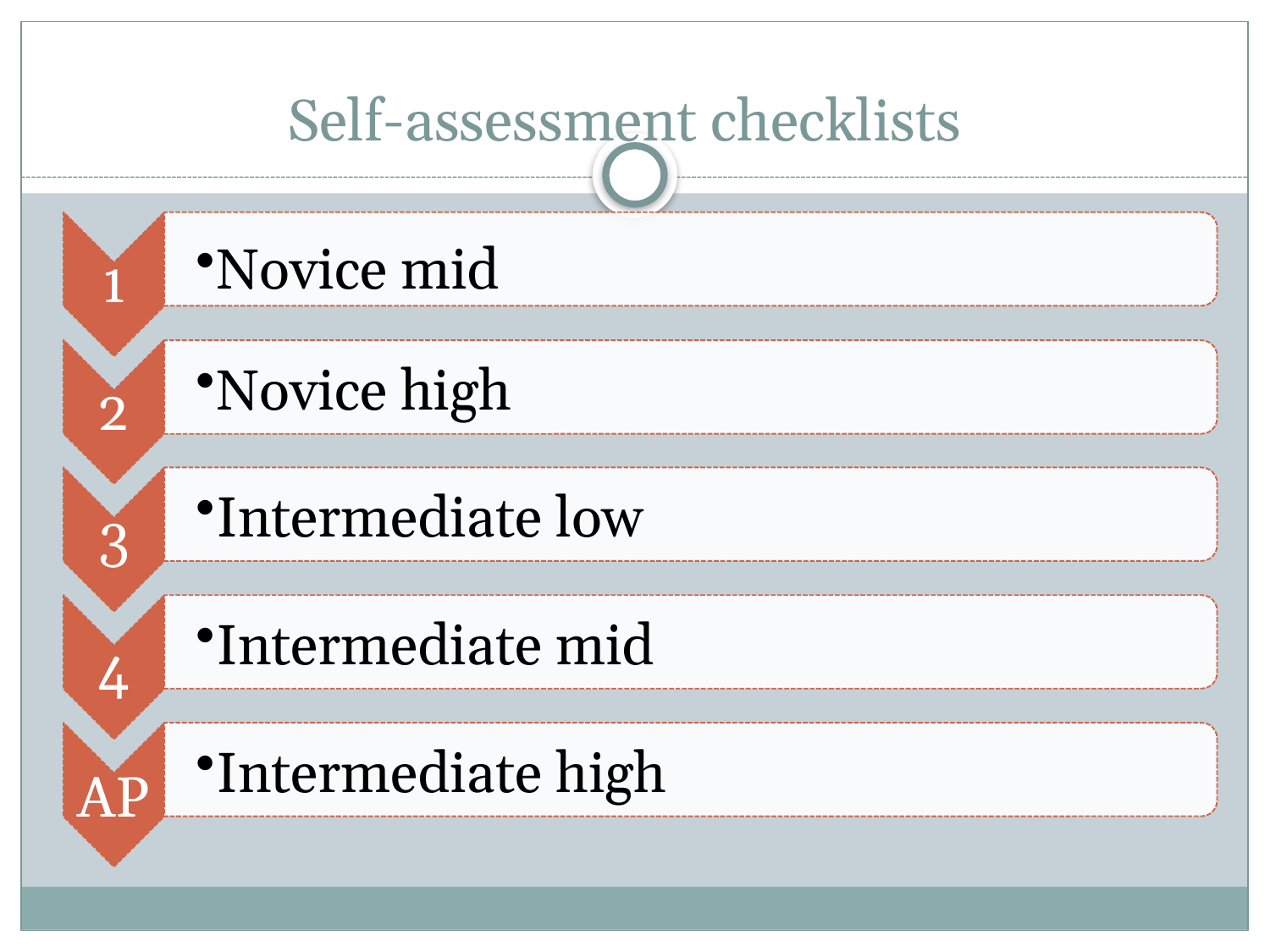

# Self-assessment checklists

1

Novice mid

2

Novice high

3
Intermediate low
4
Intermediate mid
AP
Intermediate high